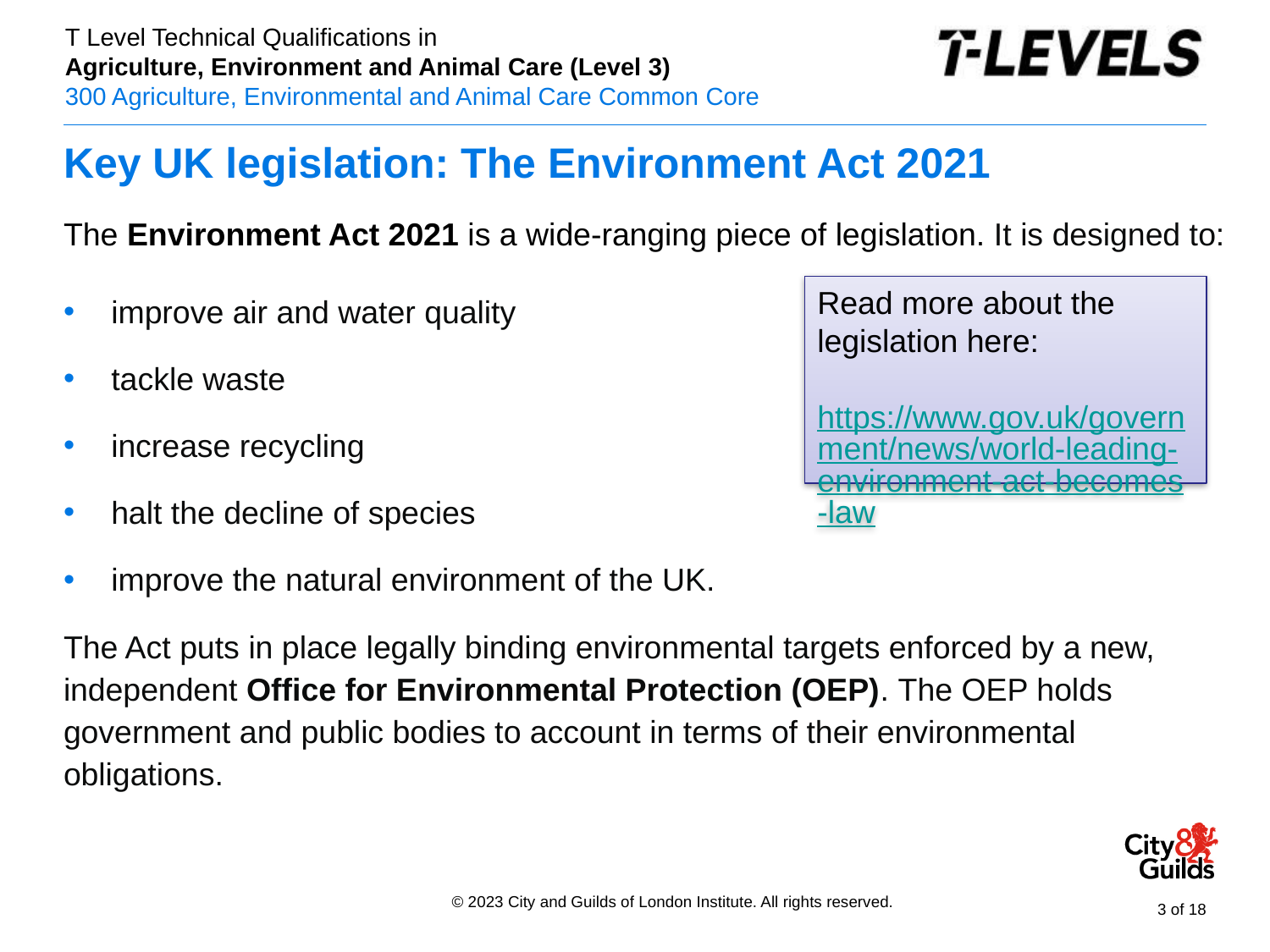

# Key UK legislation: The Environment Act 2021
The Environment Act 2021 is a wide-ranging piece of legislation. It is designed to:
improve air and water quality
tackle waste
increase recycling
halt the decline of species
improve the natural environment of the UK.
The Act puts in place legally binding environmental targets enforced by a new, independent Office for Environmental Protection (OEP). The OEP holds government and public bodies to account in terms of their environmental obligations.

Read more about the legislation here:

https://www.gov.uk/government/news/world-leading-environment-act-becomes-law